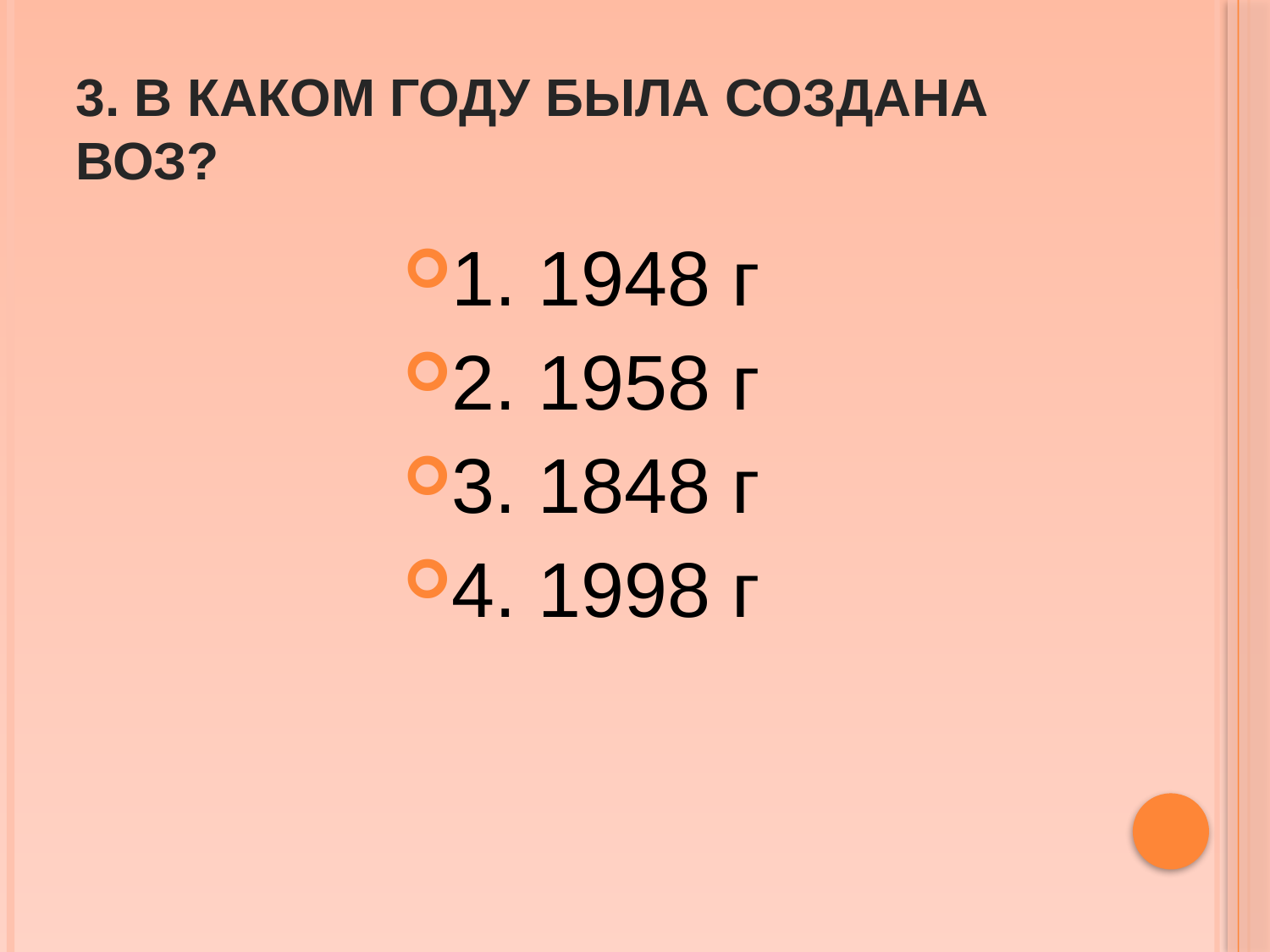

# 3. В каком году была создана ВОЗ?
1. 1948 г
2. 1958 г
3. 1848 г
4. 1998 г